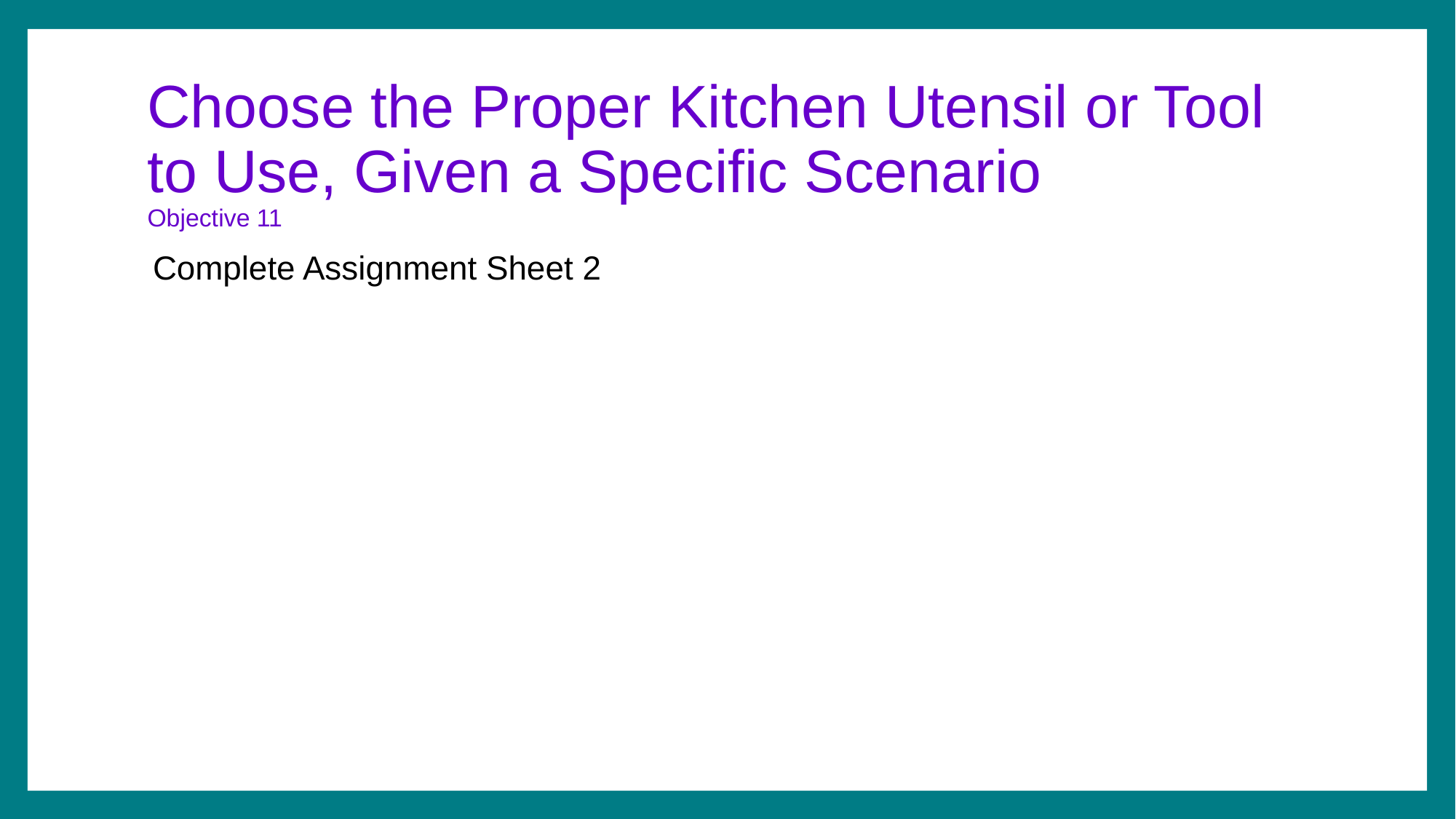

# Choose the Proper Kitchen Utensil or Tool to Use, Given a Specific Scenario Objective 11
Complete Assignment Sheet 2